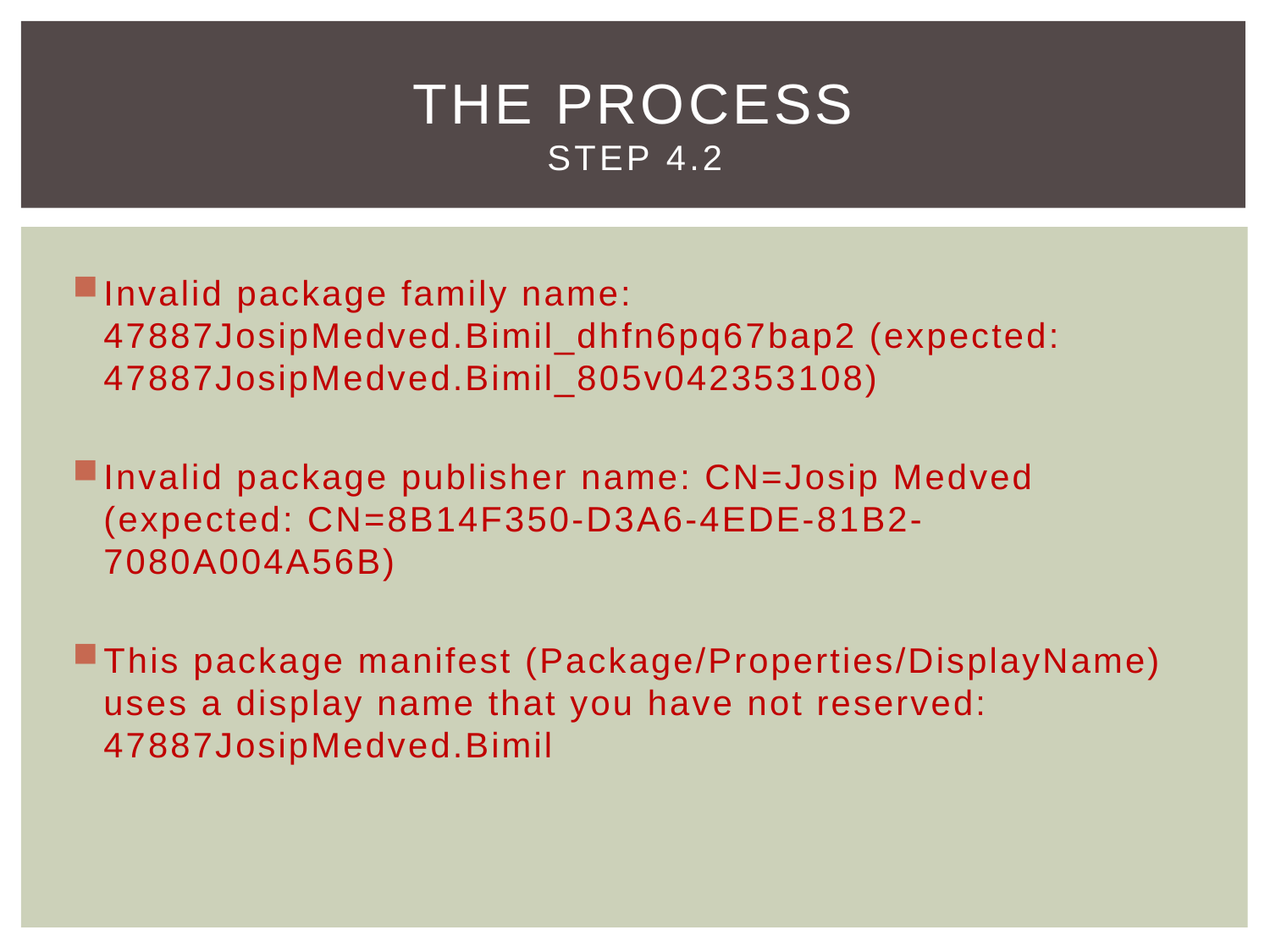

# The Process Step 4.2
Invalid package family name: 47887JosipMedved.Bimil_dhfn6pq67bap2 (expected: 47887JosipMedved.Bimil_805v042353108)

Invalid package publisher name: CN=Josip Medved (expected: CN=8B14F350-D3A6-4EDE-81B2-7080A004A56B)

This package manifest (Package/Properties/DisplayName) uses a display name that you have not reserved: 47887JosipMedved.Bimil